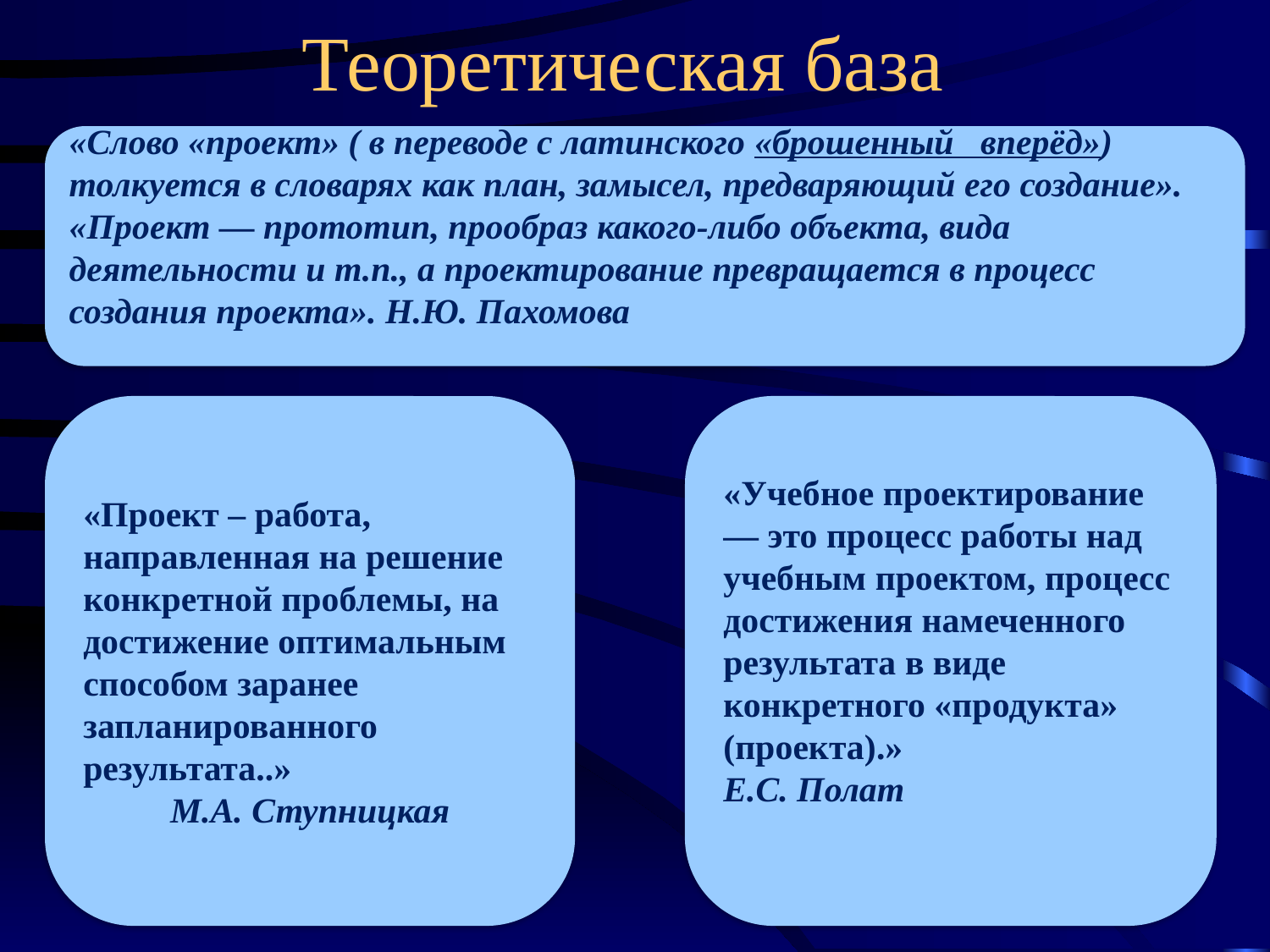

# Теоретическая база
«Слово «проект» ( в переводе с латинского «брошенный   вперёд») толкуется в словарях как план, замысел, предваряющий его создание». «Проект — прототип, прообраз какого-либо объекта, вида деятельности и т.п., а проектирование превращается в процесс создания проекта». Н.Ю. Пахомова

«Проект – работа, направленная на решение конкретной проблемы, на
достижение оптимальным способом заранее запланированного результата..»
М.А. Ступницкая
«Учебное проектирование— это процесс работы над учебным проектом, процесс достижения намеченного результата в виде конкретного «продукта» (проекта).»
Е.С. Полат